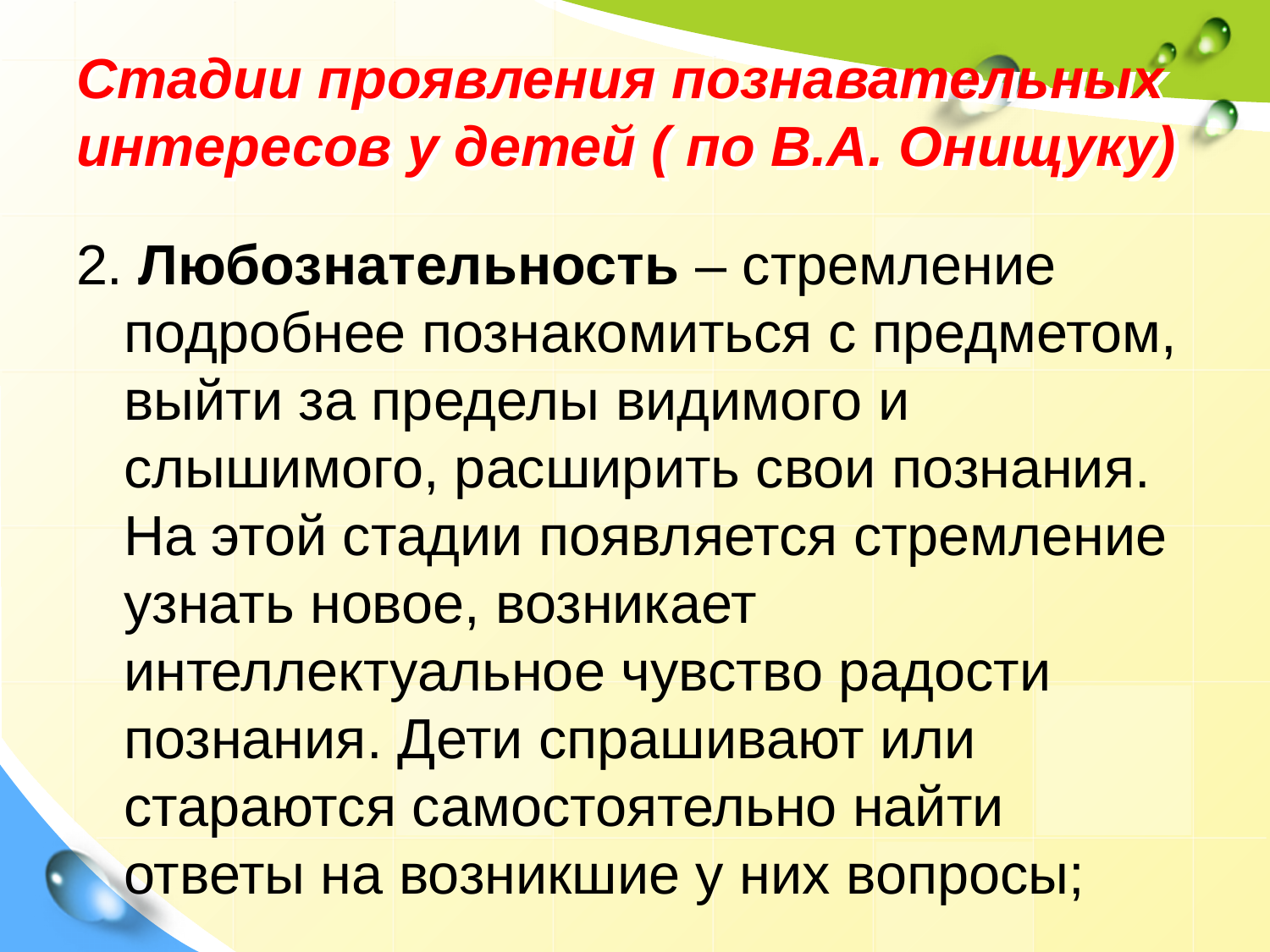

# Стадии проявления познавательных интересов у детей ( по В.А. Онищуку)
2. Любознательность – стремление подробнее познакомиться с предметом, выйти за пределы видимого и слышимого, расширить свои познания. На этой стадии появляется стремление узнать новое, возникает интеллектуальное чувство радости познания. Дети спрашивают или стараются самостоятельно найти ответы на возникшие у них вопросы;